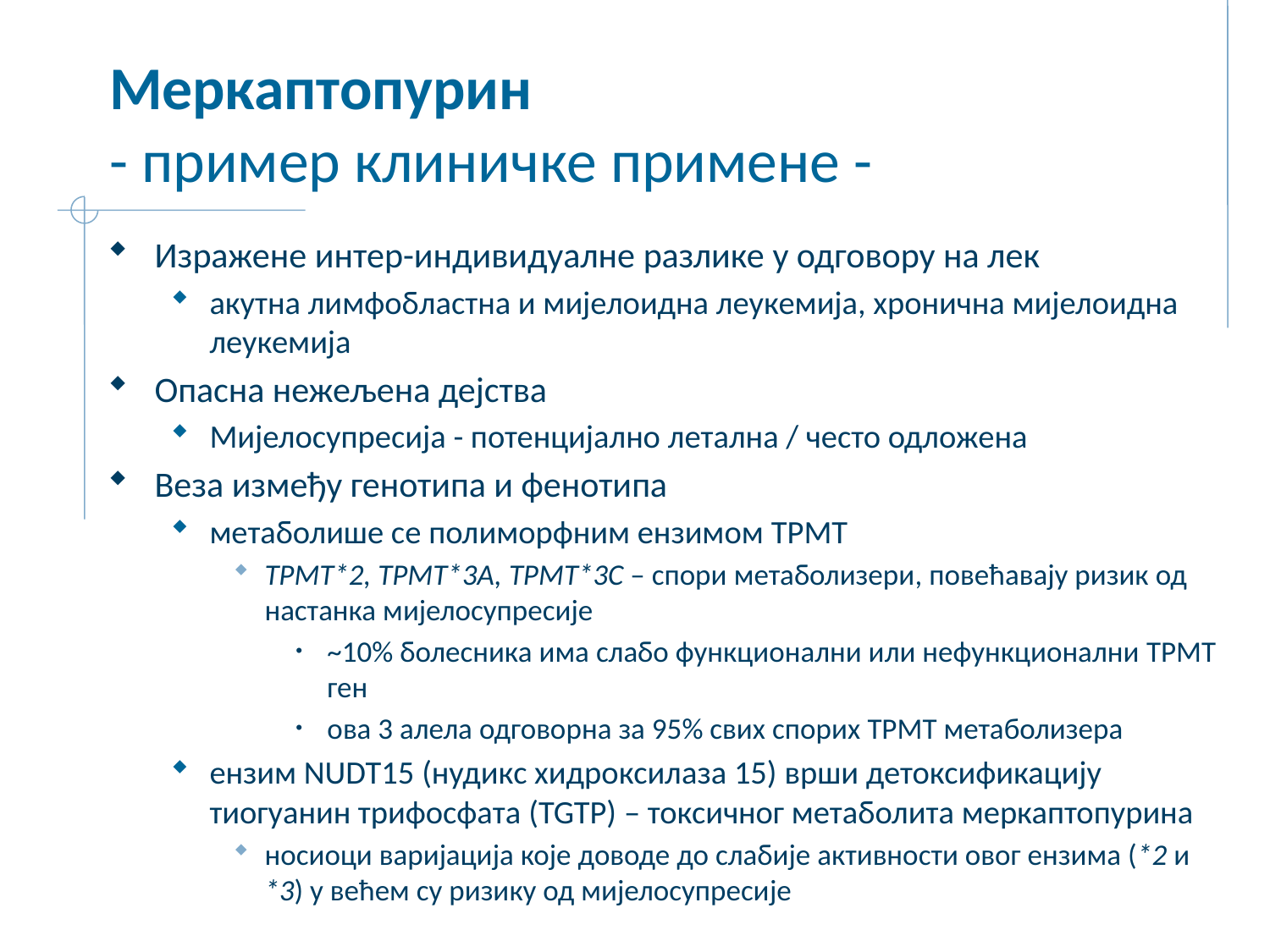

# Меркаптопурин - пример клиничке примене -
Изражене интер-индивидуалне разлике у одговору на лек
акутна лимфобластна и мијелоидна леукемија, хронична мијелоидна леукемија
Опасна нежељена дејства
Мијелосупресија - потенцијално летална / често одложена
Веза између генотипа и фенотипа
метаболише се полиморфним ензимом TPMT
TPMT*2, TPMT*3А, TPMT*3С – спори метаболизери, повећавају ризик од настанка мијелосупресије
~10% болесника има слабо функционални или нефункционални TPMT ген
oва 3 алела одговорна за 95% свих спорих TPMT метаболизера
ензим NUDT15 (нудикс хидроксилаза 15) врши детоксификацију тиогуанин трифосфата (TGTP) – токсичног метаболита меркаптопурина
носиоци варијација које доводе до слабије активности овог ензима (*2 и *3) у већем су ризику од мијелосупресиje